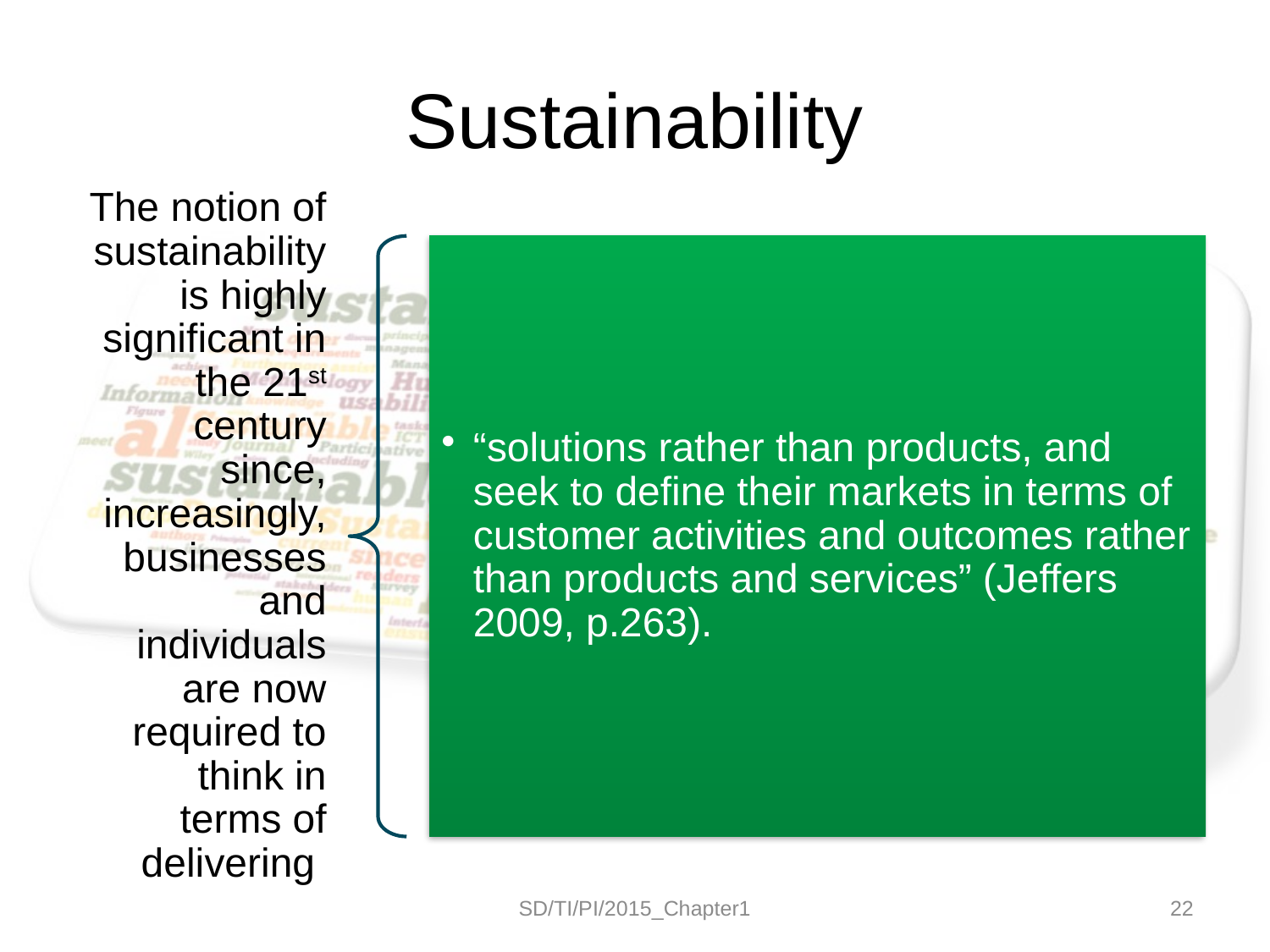

# Sustainability
The notion of sustainability is highly significant in the 21st century since, increasingly, businesses and individuals are now required to think in terms of delivering
“solutions rather than products, and seek to define their markets in terms of customer activities and outcomes rather than products and services” (Jeffers 2009, p.263).
SD/TI/PI/2015_Chapter1
22